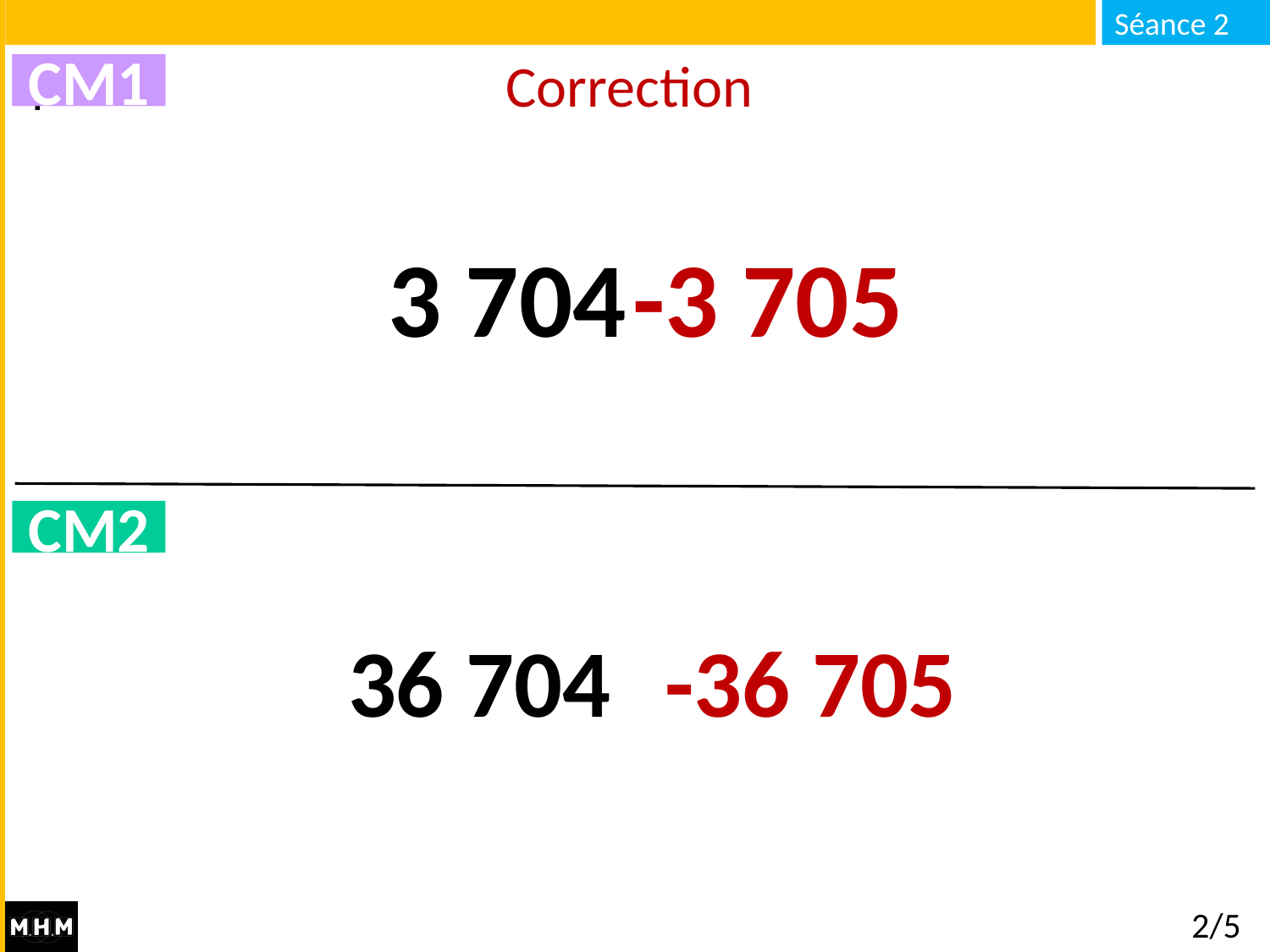

# Correction
CM1
CM1
-3 705
3 704
CM2
36 704
-36 705
2/5